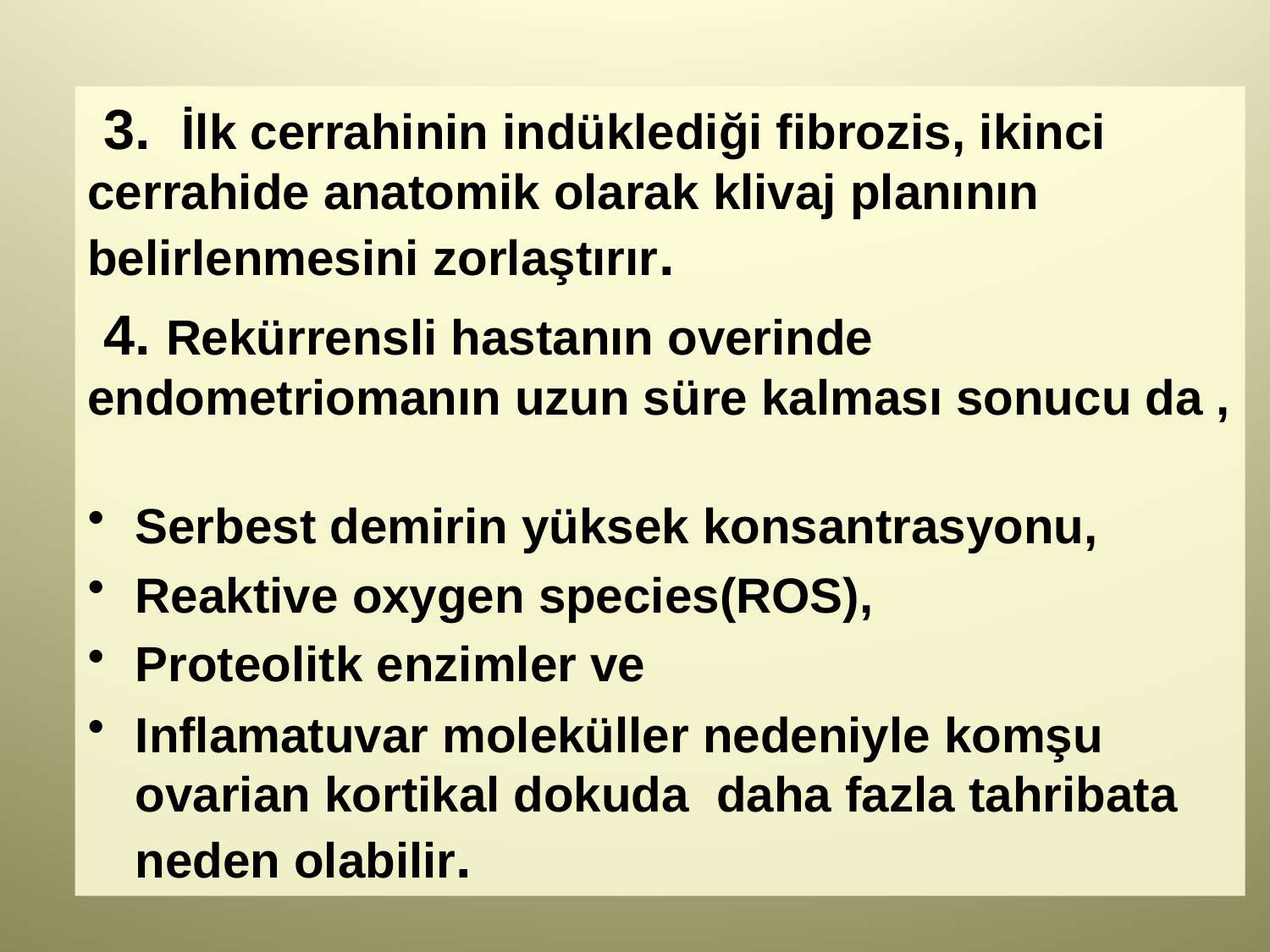

#
 3.  İlk cerrahinin indüklediği fibrozis, ikinci    cerrahide anatomik olarak klivaj planının belirlenmesini zorlaştırır.
 4. Rekürrensli hastanın overinde endometriomanın uzun süre kalması sonucu da ,
Serbest demirin yüksek konsantrasyonu,
Reaktive oxygen species(ROS),
Proteolitk enzimler ve
Inflamatuvar moleküller nedeniyle komşu ovarian kortikal dokuda  daha fazla tahribata neden olabilir.